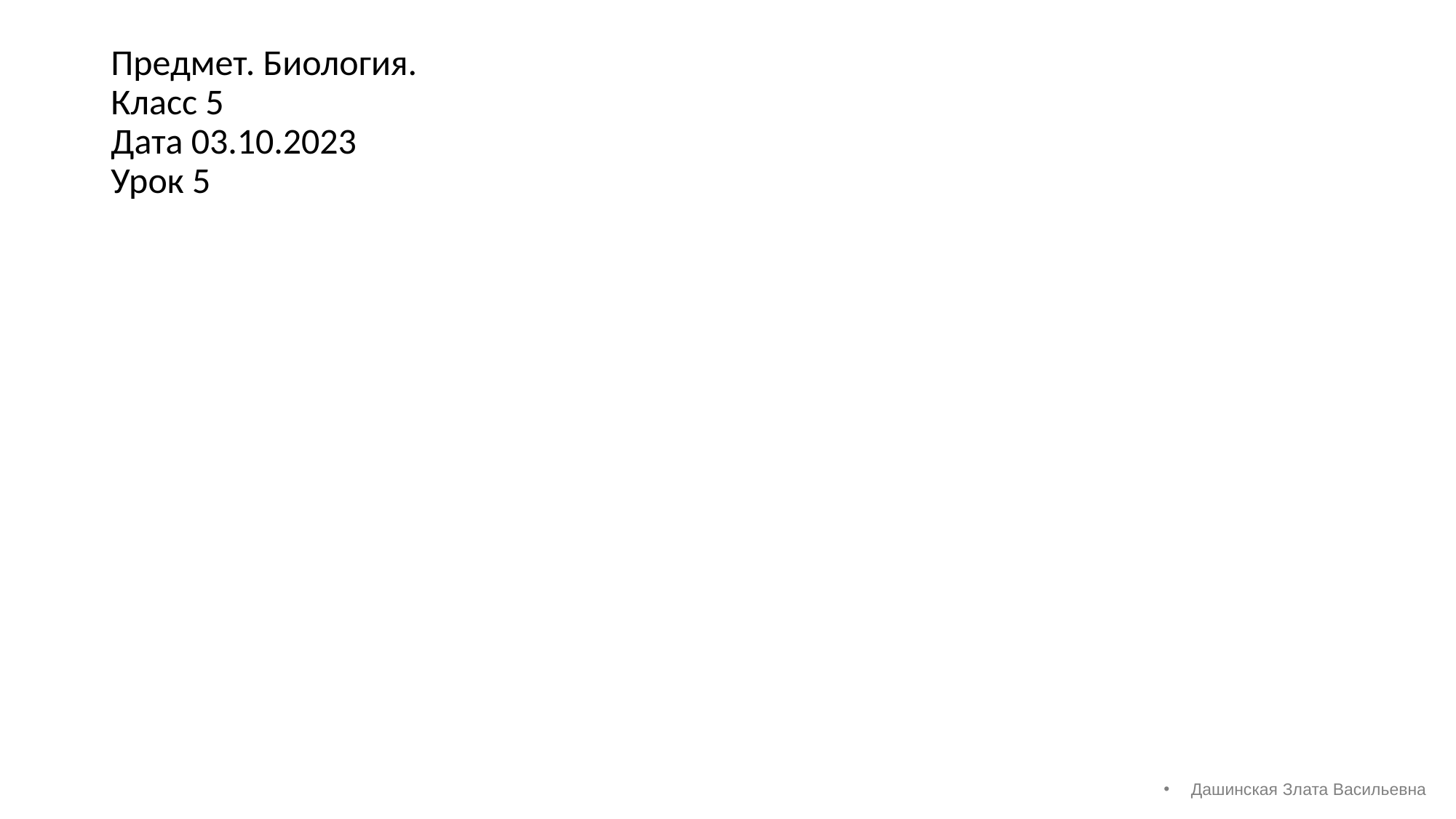

# Предмет. Биология. Класс 5 Дата 03.10.2023 Урок 5
Дашинская Злата Васильевна